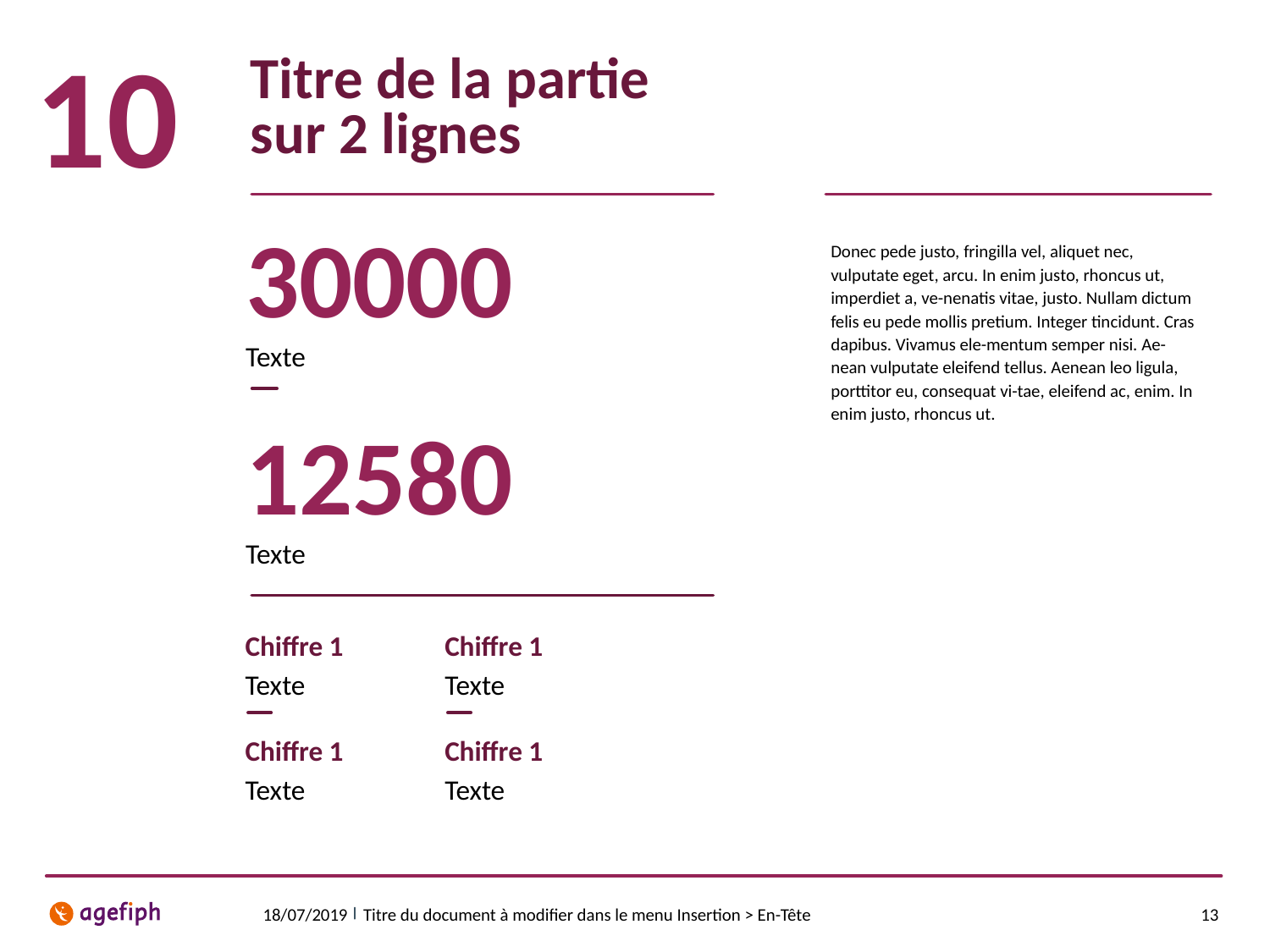

10
# Titre de la partie sur 2 lignes
30000
Texte

Donec pede justo, fringilla vel, aliquet nec, vulputate eget, arcu. In enim justo, rhoncus ut, imperdiet a, ve-nenatis vitae, justo. Nullam dictum felis eu pede mollis pretium. Integer tincidunt. Cras dapibus. Vivamus ele-mentum semper nisi. Ae-nean vulputate eleifend tellus. Aenean leo ligula, porttitor eu, consequat vi-tae, eleifend ac, enim. In enim justo, rhoncus ut.

12580
Texte

Chiffre 1
Texte
Chiffre 1
Texte
Chiffre 1
Texte
Chiffre 1
Texte
18/07/2019
Titre du document à modifier dans le menu Insertion > En-Tête
13